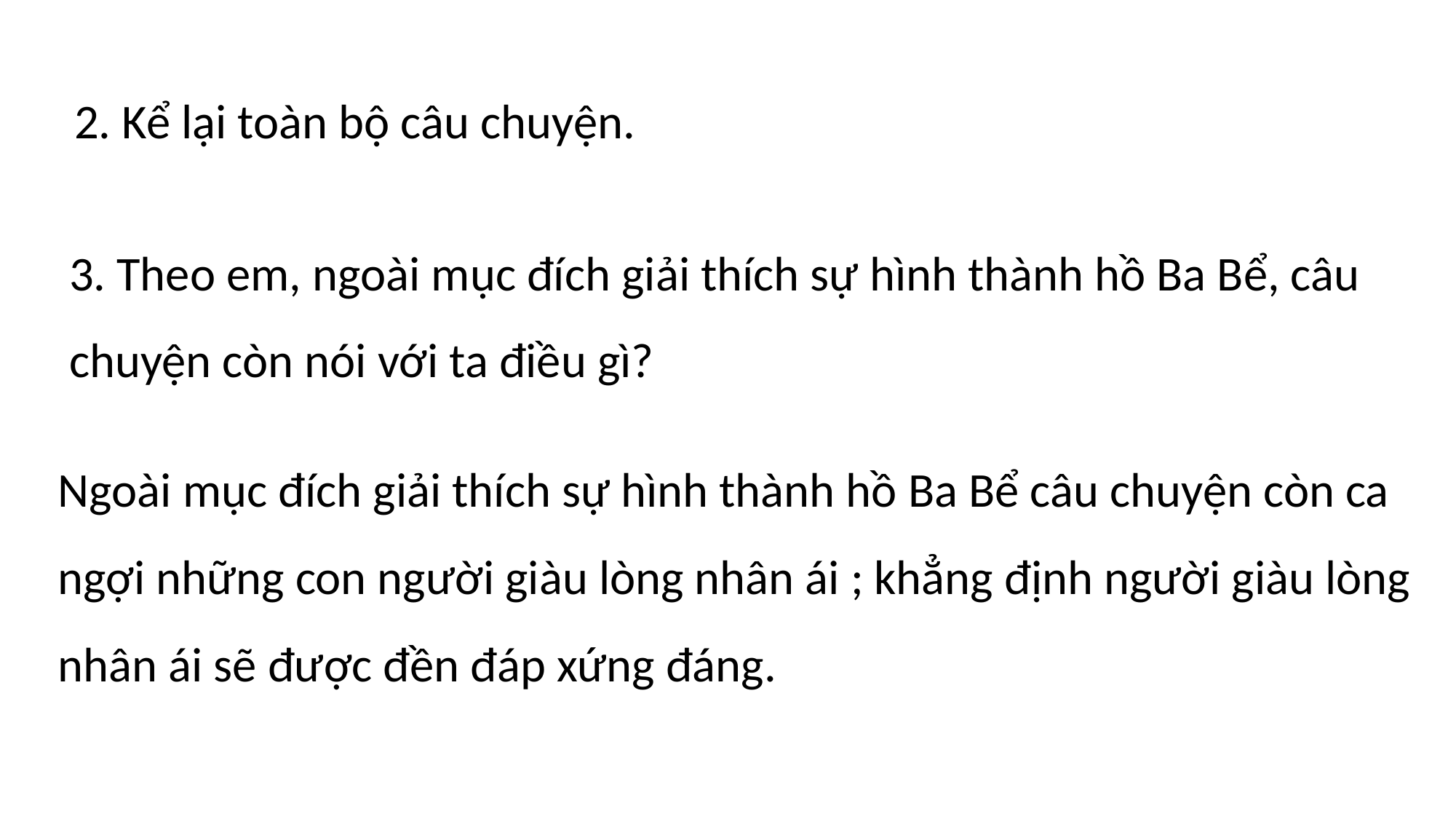

2. Kể lại toàn bộ câu chuyện.
# 3. Theo em, ngoài mục đích giải thích sự hình thành hồ Ba Bể, câu chuyện còn nói với ta điều gì?
Ngoài mục đích giải thích sự hình thành hồ Ba Bể câu chuyện còn ca ngợi những con người giàu lòng nhân ái ; khẳng định người giàu lòng nhân ái sẽ được đền đáp xứng đáng.